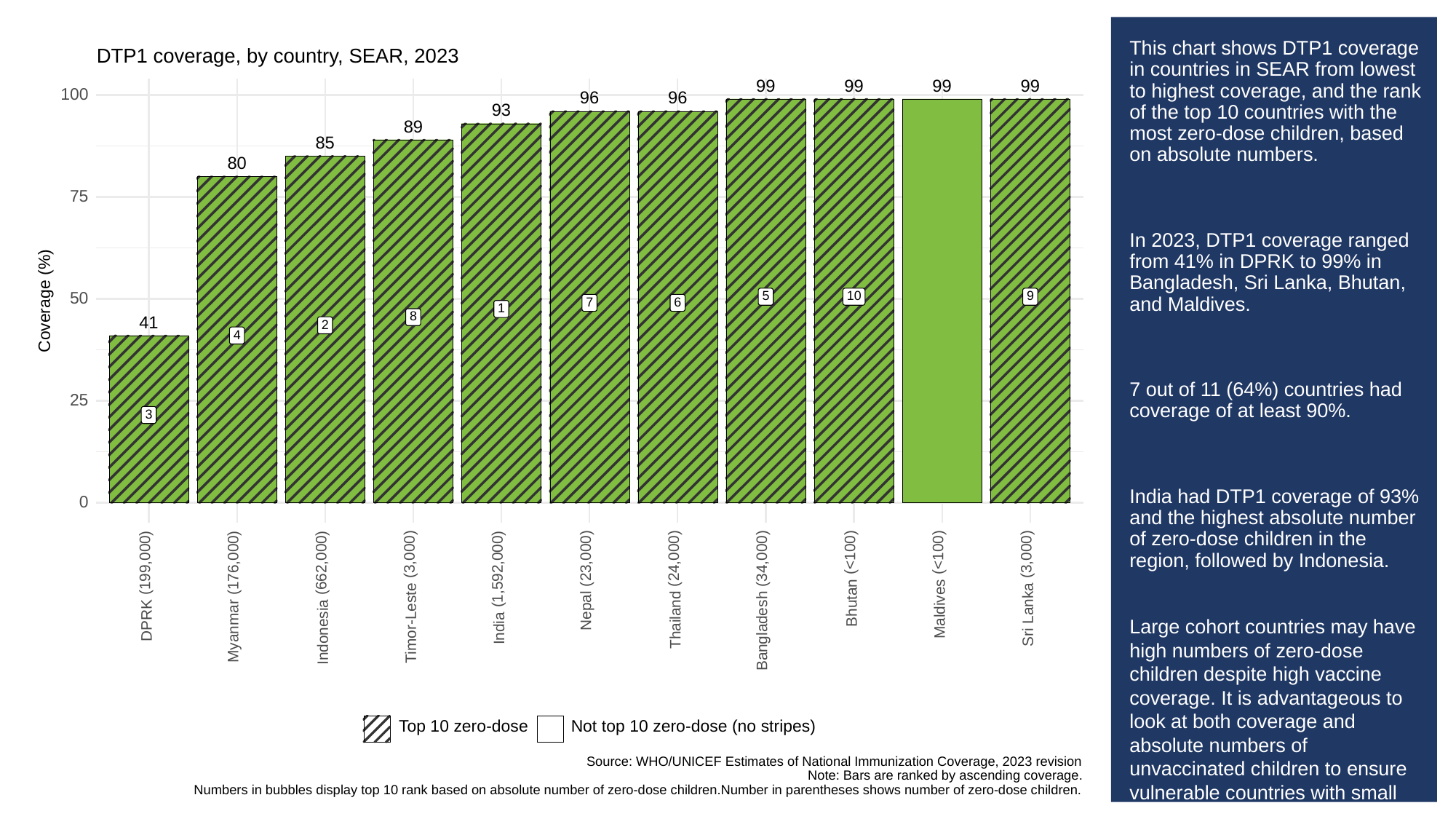

# This chart shows DTP1 coverage in countries in SEAR from lowest to highest coverage, and the rank of the top 10 countries with the most zero-dose children, based on absolute numbers.

In 2023, DTP1 coverage ranged from 41% in DPRK to 99% in Bangladesh, Sri Lanka, Bhutan, and Maldives.

7 out of 11 (64%) countries had coverage of at least 90%.

India had DTP1 coverage of 93% and the highest absolute number of zero-dose children in the region, followed by Indonesia.

Large cohort countries may have high numbers of zero-dose children despite high vaccine coverage. It is advantageous to look at both coverage and absolute numbers of unvaccinated children to ensure vulnerable countries with small birth cohorts are not missed.

DTP1 coverage, by country, SEAR, 2023

99
99
99
99
100
96
96

93

89

85

80

75

10
9
5
50
Coverage (%)

6

7

1

8

41
2

4

25

3

0

(<100)
(<100)
(3,000)
(3,000)
(23,000)
(24,000)
(34,000)
(199,000)
(176,000)
(662,000)
(1,592,000)
Bhutan
Lanka
Maldives
Nepal
Thailand
DPRK
Timor-Leste
India
Myanmar
Bangladesh
Indonesia
Sri

Not top 10 zero-dose (no stripes)
Top 10 zero-dose

Source: WHO/UNICEF Estimates of National Immunization Coverage, 2023 revision
Note: Bars are ranked by ascending coverage.
Numbers in bubbles display top 10 rank based on absolute number of zero-dose children.Number in parentheses shows number of zero-dose children.